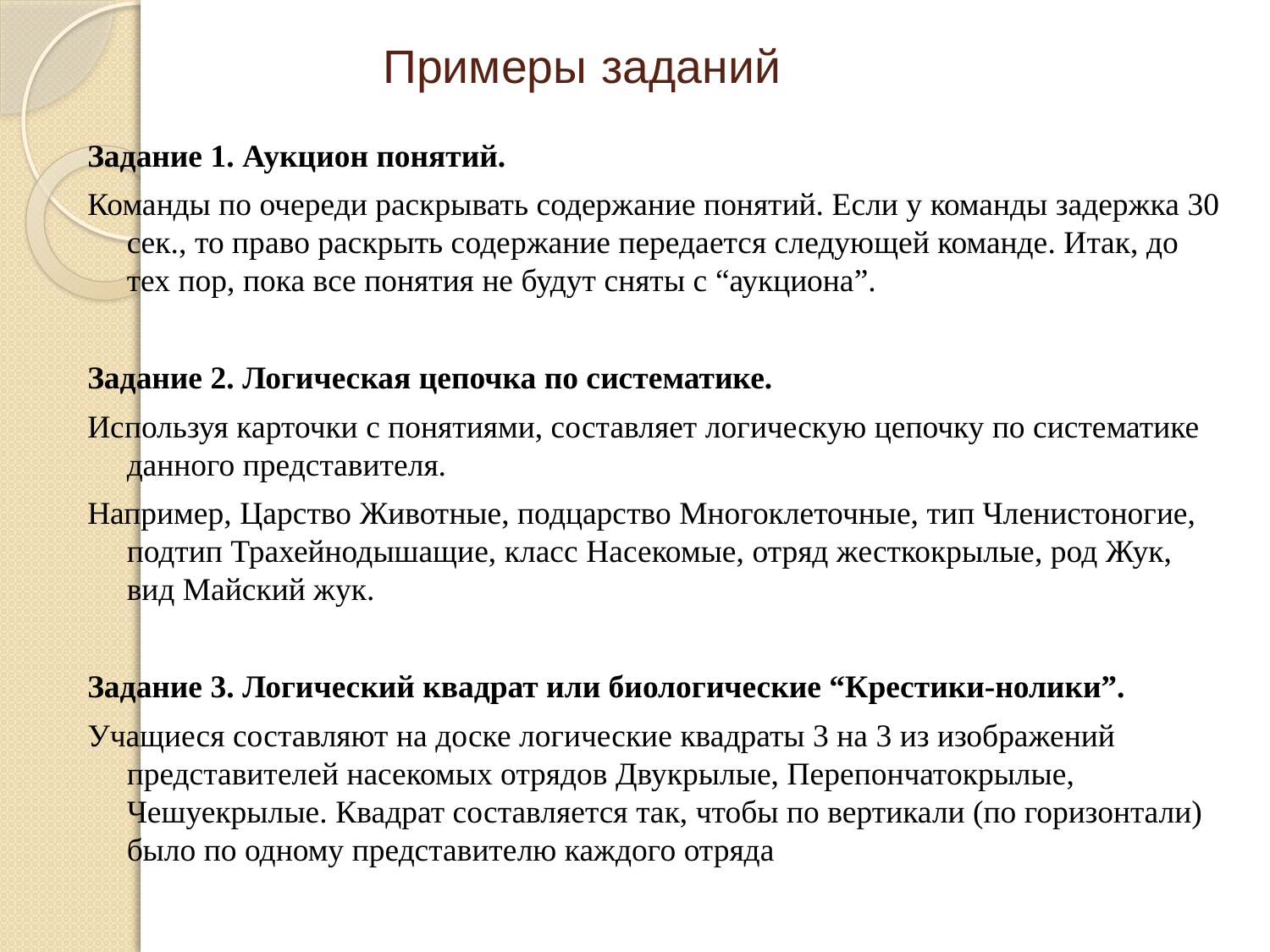

# Примеры заданий
Задание 1. Аукцион понятий.
Команды по очереди раскрывать содержание понятий. Если у команды задержка 30 сек., то право раскрыть содержание передается следующей команде. Итак, до тех пор, пока все понятия не будут сняты с “аукциона”.

Задание 2. Логическая цепочка по систематике.
Используя карточки с понятиями, составляет логическую цепочку по систематике данного представителя.
Например, Царство Животные, подцарство Многоклеточные, тип Членистоногие, подтип Трахейнодышащие, класс Насекомые, отряд жесткокрылые, род Жук, вид Майский жук.

Задание 3. Логический квадрат или биологические “Крестики-нолики”.
Учащиеся составляют на доске логические квадраты 3 на 3 из изображений представителей насекомых отрядов Двукрылые, Перепончатокрылые, Чешуекрылые. Квадрат составляется так, чтобы по вертикали (по горизонтали) было по одному представителю каждого отряда